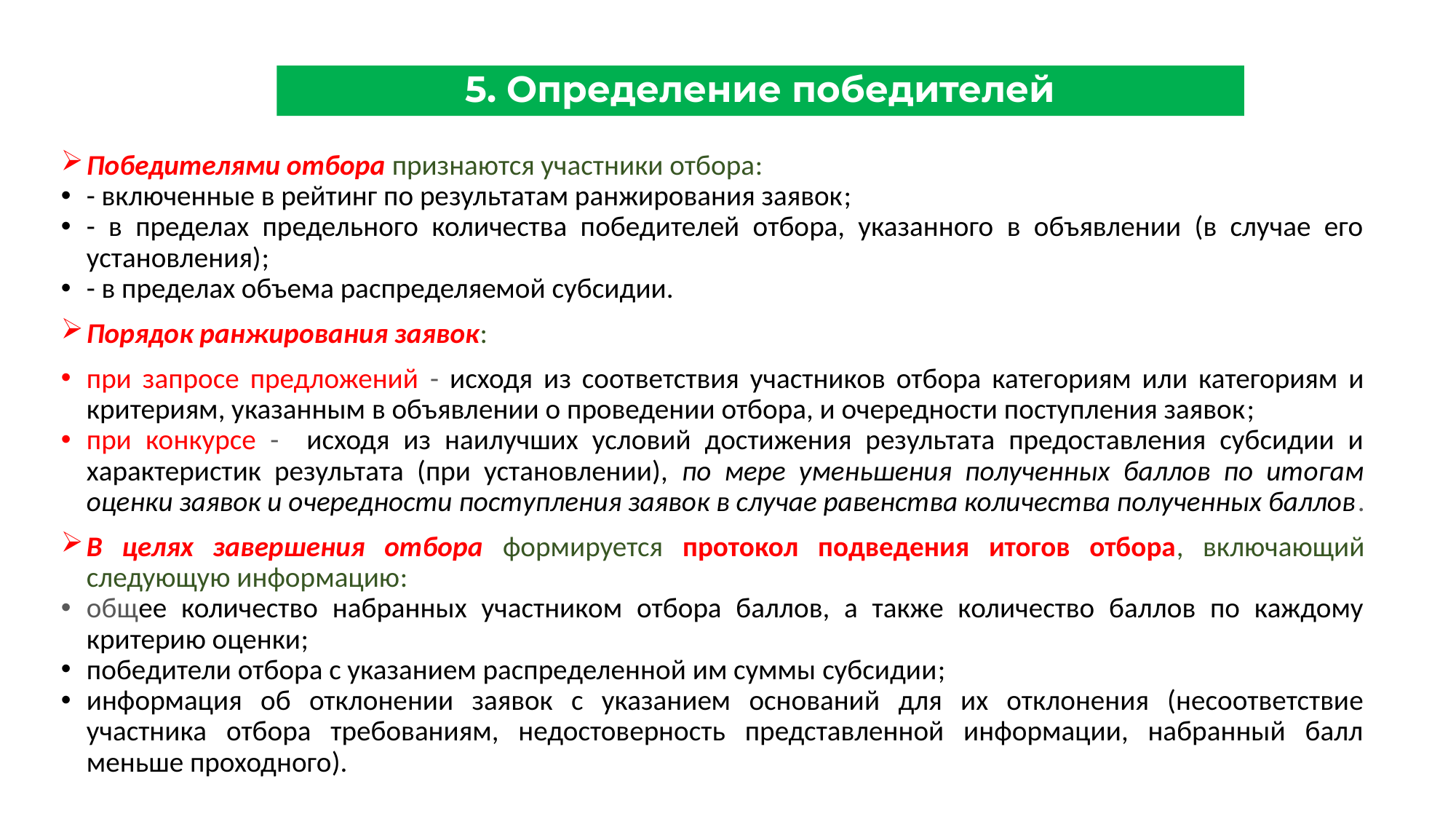

5. Определение победителей
Победителями отбора признаются участники отбора:
- включенные в рейтинг по результатам ранжирования заявок;
- в пределах предельного количества победителей отбора, указанного в объявлении (в случае его установления);
- в пределах объема распределяемой субсидии.
Порядок ранжирования заявок:
при запросе предложений - исходя из соответствия участников отбора категориям или категориям и критериям, указанным в объявлении о проведении отбора, и очередности поступления заявок;
при конкурсе -  исходя из наилучших условий достижения результата предоставления субсидии и характеристик результата (при установлении), по мере уменьшения полученных баллов по итогам оценки заявок и очередности поступления заявок в случае равенства количества полученных баллов.
В целях завершения отбора формируется протокол подведения итогов отбора, включающий следующую информацию:
общее количество набранных участником отбора баллов, а также количество баллов по каждому критерию оценки;
победители отбора с указанием распределенной им суммы субсидии;
информация об отклонении заявок с указанием оснований для их отклонения (несоответствие участника отбора требованиям, недостоверность представленной информации, набранный балл меньше проходного).